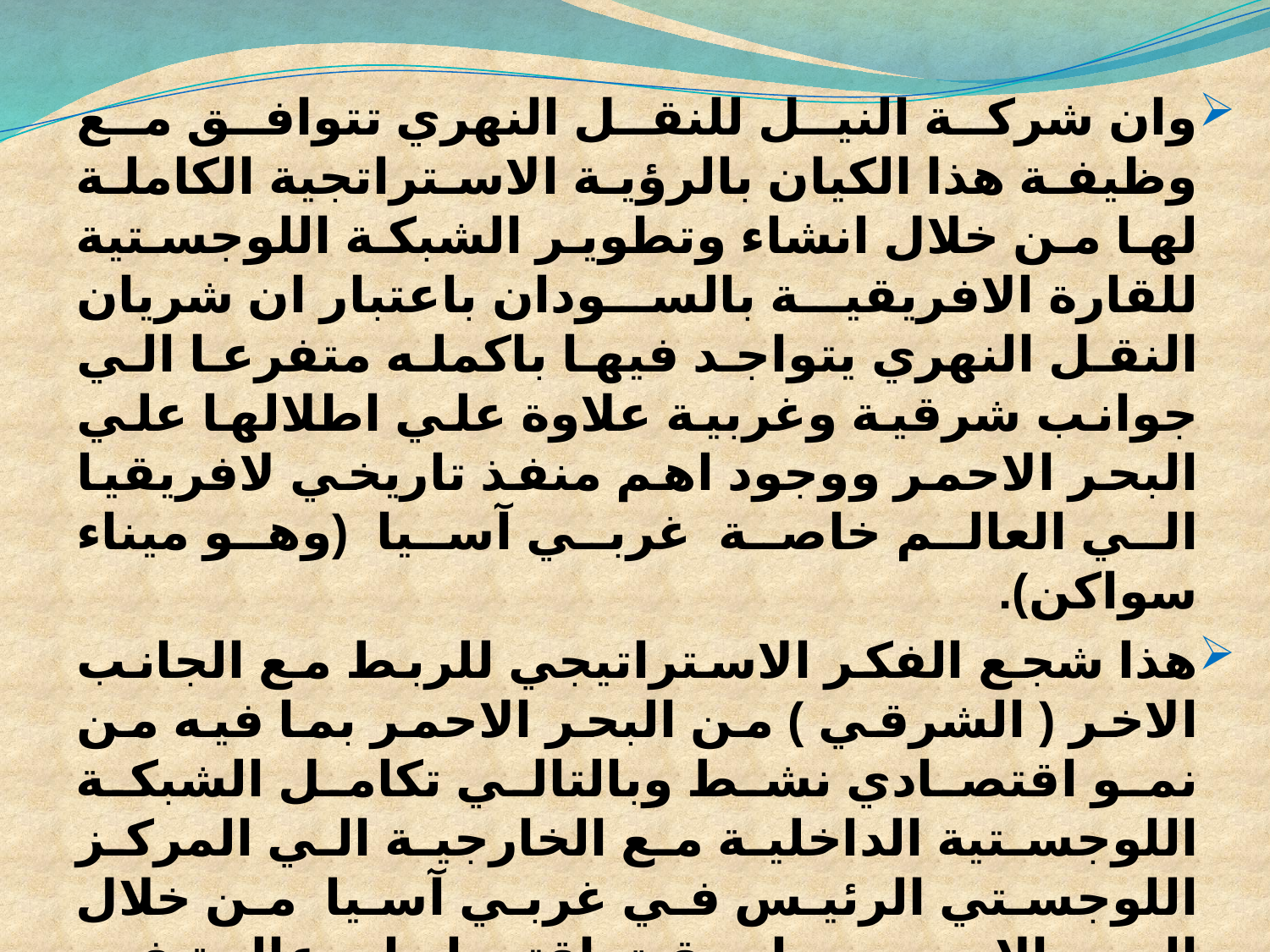

وان شركة النيل للنقل النهري تتوافق مع وظيفة هذا الكيان بالرؤية الاستراتجية الكاملة لها من خلال انشاء وتطوير الشبكة اللوجستية للقارة الافريقية بالسودان باعتبار ان شريان النقل النهري يتواجد فيها باكمله متفرعا الي جوانب شرقية وغربية علاوة علي اطلالها علي البحر الاحمر ووجود اهم منفذ تاريخي لافريقيا الي العالم خاصة  غربي آسيا  (وهو ميناء سواكن).
هذا شجع الفكر الاستراتيجي للربط مع الجانب الاخر ( الشرقي ) من البحر الاحمر بما فيه من نمو اقتصادي نشط وبالتالي تكامل الشبكة اللوجستية الداخلية مع الخارجية الي المركز اللوجستي الرئيس في غربي آسيا  من خلال البحر الاحمر  بما يحقق اقتصاديات عالية في عملية النقل للمنتجات علي مختلف انواعها و بما يحقق ميزة تنافسية في انواع وتسعير ونوعية البضاعة.